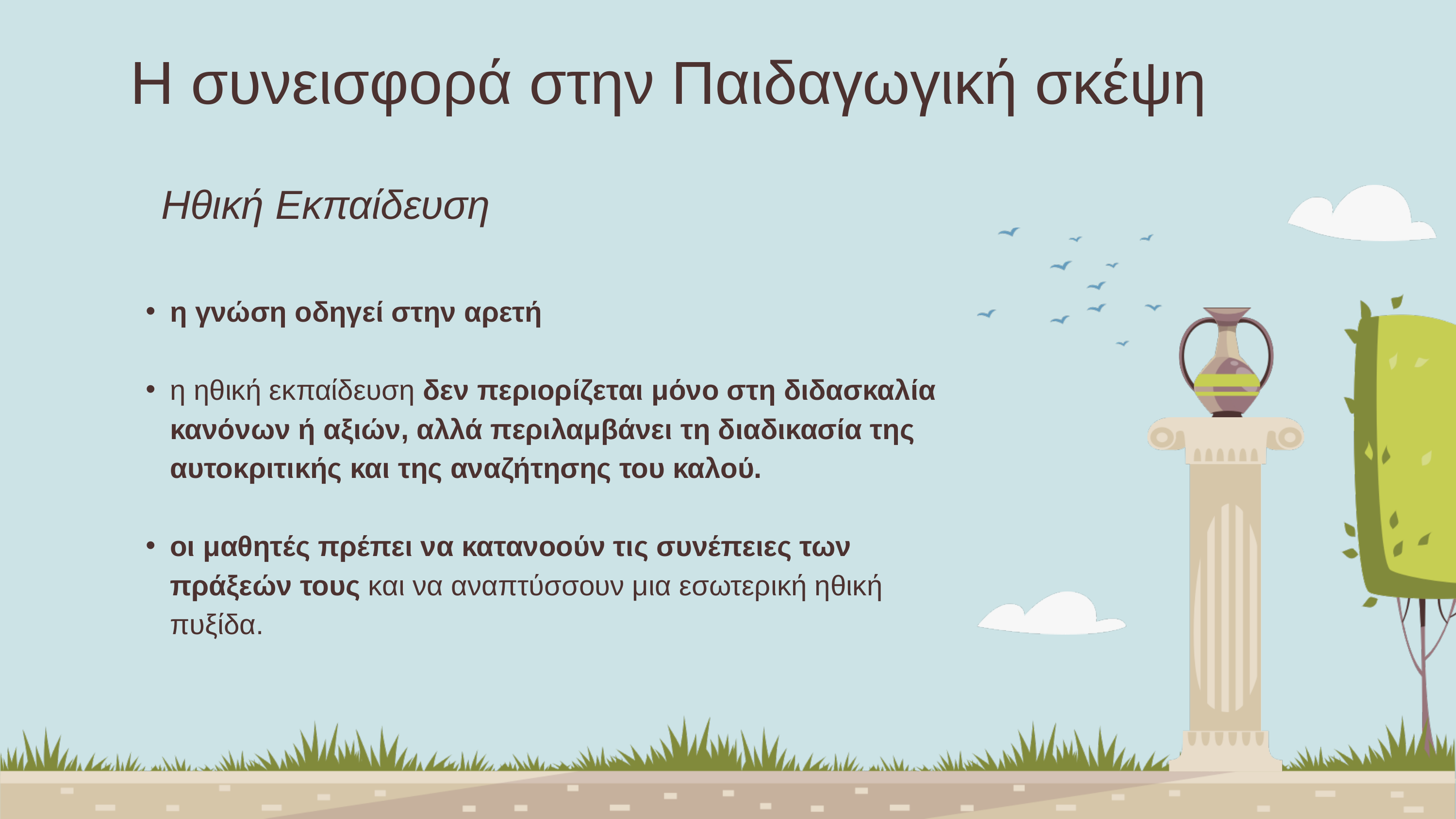

Η συνεισφορά στην Παιδαγωγική σκέψη
Ηθική Εκπαίδευση

η γνώση οδηγεί στην αρετή

η ηθική εκπαίδευση δεν περιορίζεται μόνο στη διδασκαλία κανόνων ή αξιών, αλλά περιλαμβάνει τη διαδικασία της αυτοκριτικής και της αναζήτησης του καλού.

οι μαθητές πρέπει να κατανοούν τις συνέπειες των πράξεών τους και να αναπτύσσουν μια εσωτερική ηθική πυξίδα.